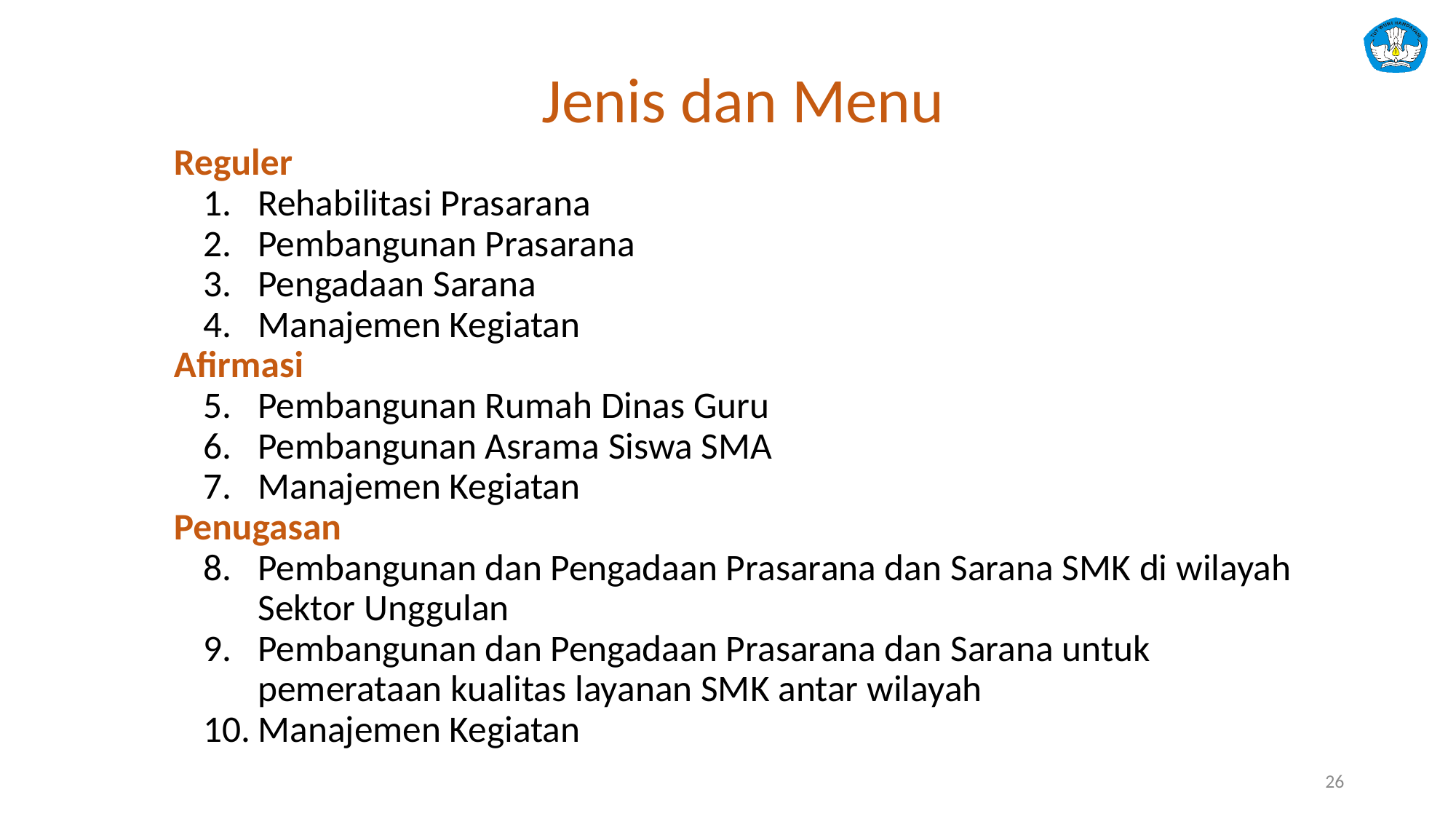

# Jenis dan Menu
Reguler
Rehabilitasi Prasarana
Pembangunan Prasarana
Pengadaan Sarana
Manajemen Kegiatan
Afirmasi
Pembangunan Rumah Dinas Guru
Pembangunan Asrama Siswa SMA
Manajemen Kegiatan
Penugasan
Pembangunan dan Pengadaan Prasarana dan Sarana SMK di wilayah Sektor Unggulan
Pembangunan dan Pengadaan Prasarana dan Sarana untuk pemerataan kualitas layanan SMK antar wilayah
Manajemen Kegiatan

26